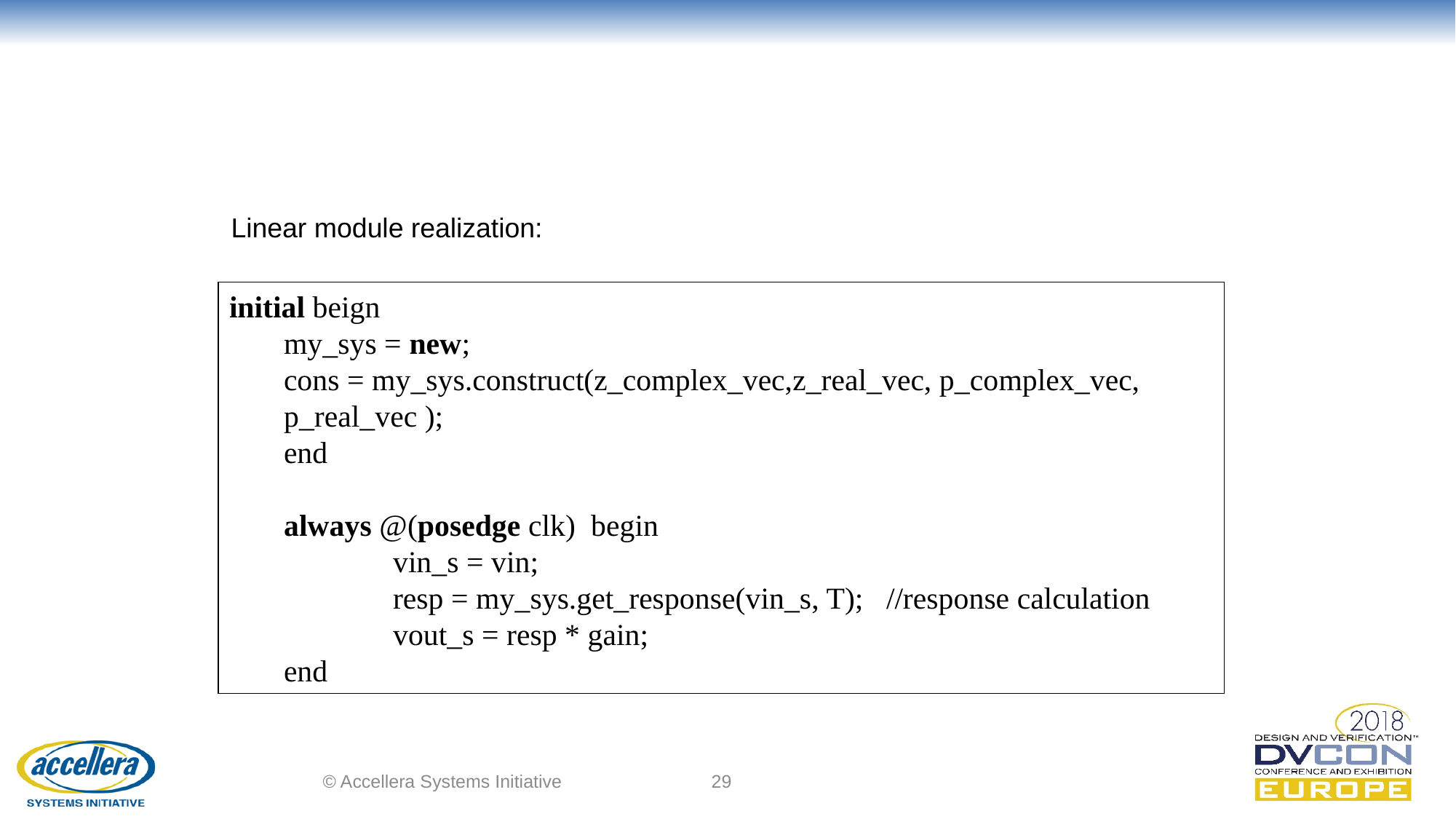

Linear module realization:
initial beign
my_sys = new;
cons = my_sys.construct(z_complex_vec,z_real_vec, p_complex_vec, p_real_vec );
end

always @(posedge clk)  begin
	vin_s = vin;
	resp = my_sys.get_response(vin_s, T);   //response calculation
	vout_s = resp * gain;
end
© Accellera Systems Initiative
29